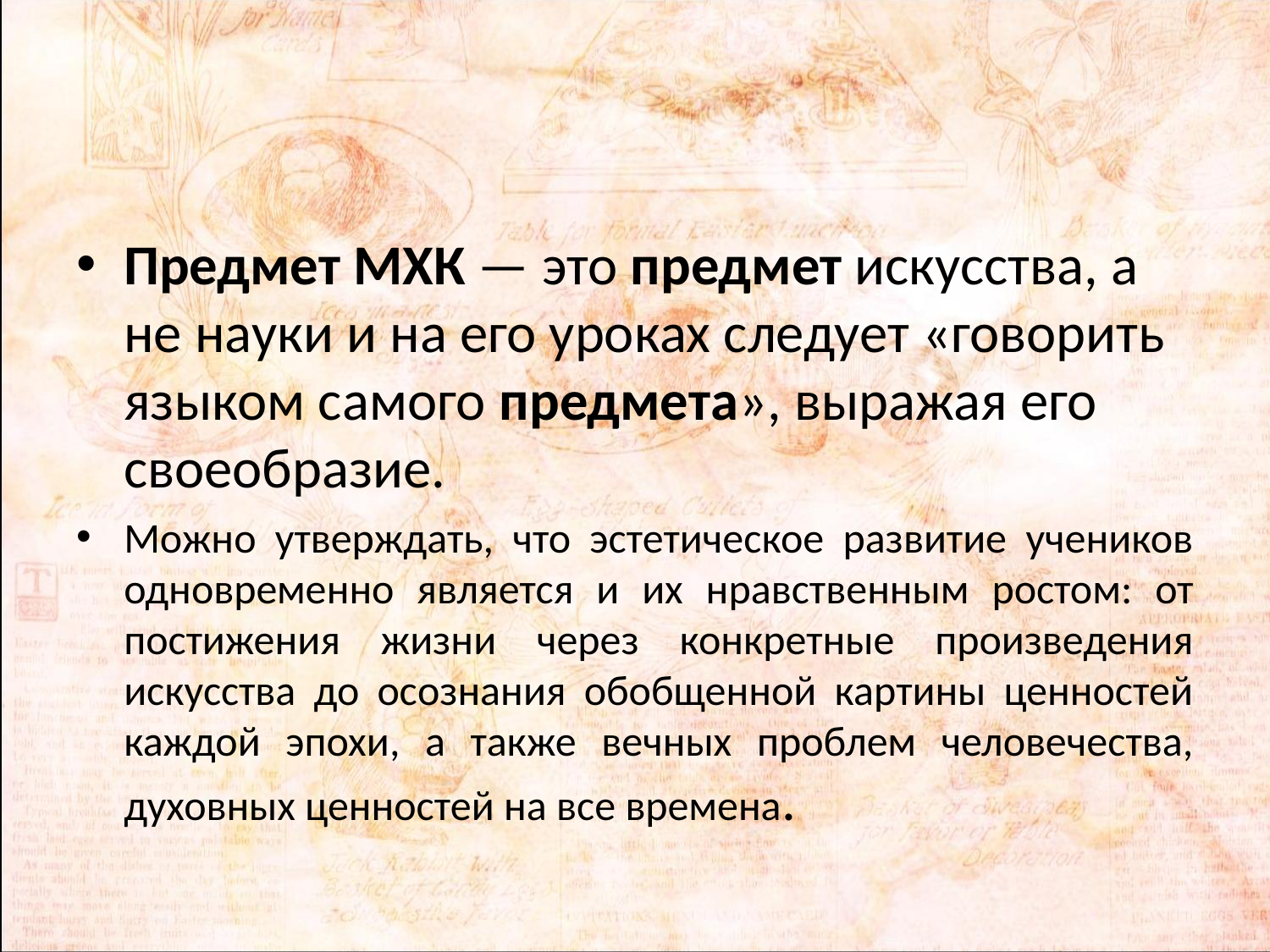

#
Предмет МХК — это предмет искусства, а не науки и на его уроках следует «говорить языком самого предмета», выражая его своеобразие.
Можно утверждать, что эстетическое развитие учеников одновременно является и их нравственным ростом: от постижения жизни через конкретные произведения искусства до осознания обобщенной картины ценностей каждой эпохи, а также вечных проблем человечества, духовных ценностей на все времена.